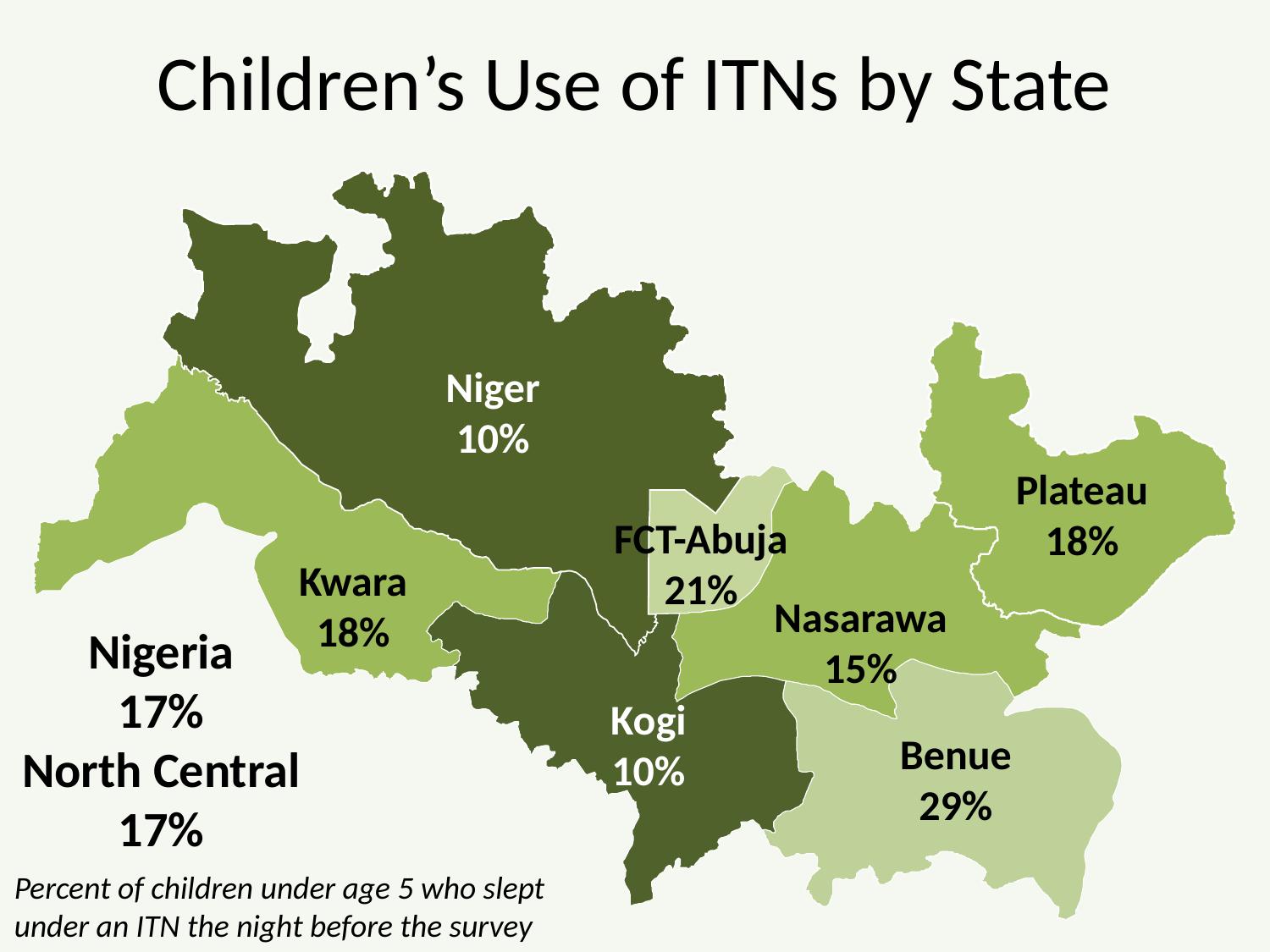

# Children’s Use of ITNs by State

Niger
10%
Plateau
18%
FCT-Abuja
21%
Kwara
18%
Nasarawa
15%
Nigeria
17%
North Central
17%
Kogi
10%
Benue
29%
Percent of children under age 5 who slept
under an ITN the night before the survey